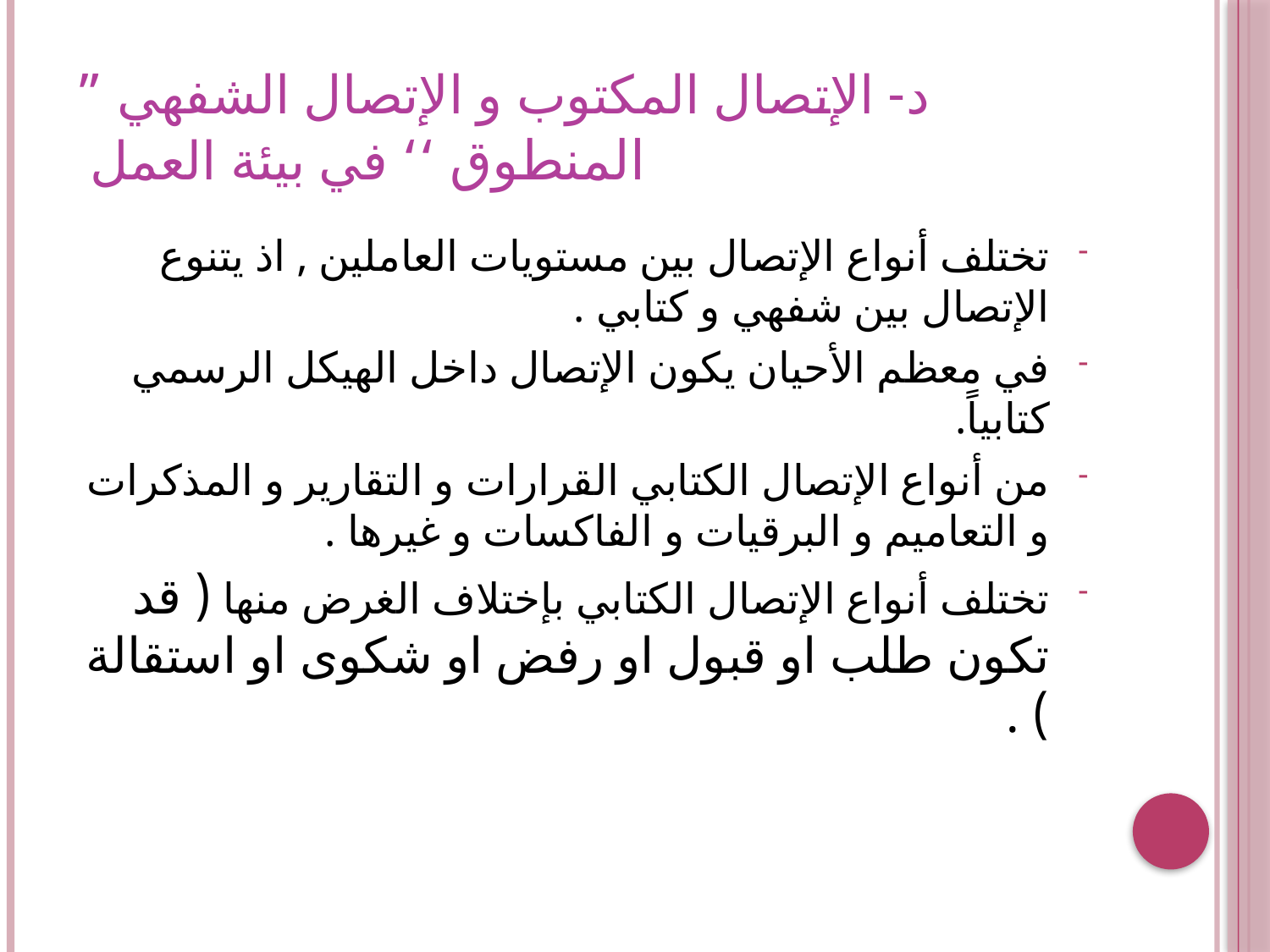

# د- الإتصال المكتوب و الإتصال الشفهي ” المنطوق ‘‘ في بيئة العمل
تختلف أنواع الإتصال بين مستويات العاملين , اذ يتنوع الإتصال بين شفهي و كتابي .
في معظم الأحيان يكون الإتصال داخل الهيكل الرسمي كتابياً.
من أنواع الإتصال الكتابي القرارات و التقارير و المذكرات و التعاميم و البرقيات و الفاكسات و غيرها .
تختلف أنواع الإتصال الكتابي بإختلاف الغرض منها ( قد تكون طلب او قبول او رفض او شكوى او استقالة ) .